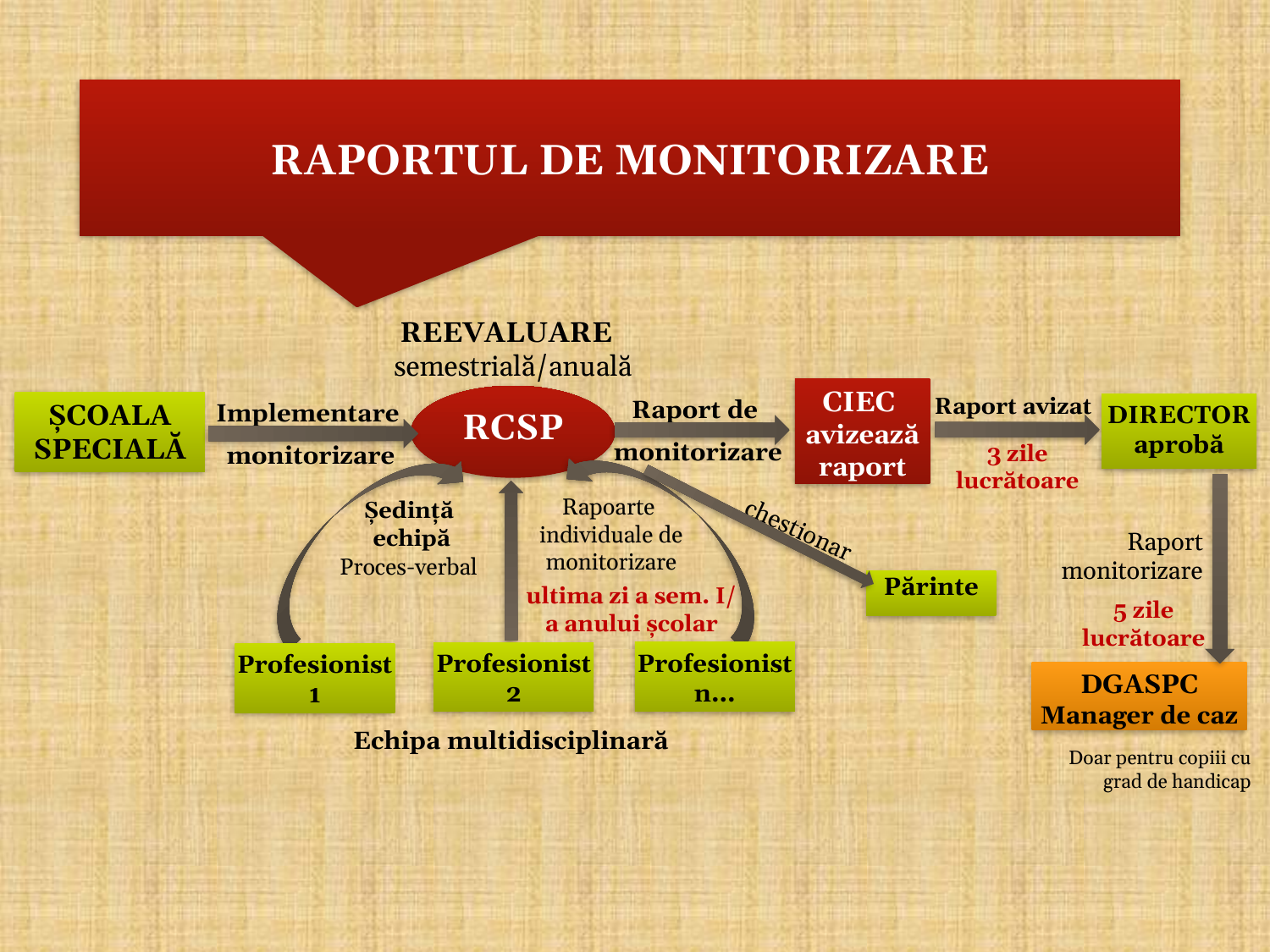

RAPORTUL DE MONITORIZARE
REEVALUARE
semestrială/anuală

CIEC
avizează raport
RCSP
Raport avizat
Raport de

 monitorizare
Implementare

 monitorizare
ȘCOALA SPECIALĂ
DIRECTOR aprobă

3 zile lucrătoare

Rapoarte
individuale de monitorizare
Ședință
echipă
Proces-verbal

chestionar
Raport monitorizare
Părinte
ultima zi a sem. I/
a anului școlar
5 zile lucrătoare
Profesionist n...
Profesionist 2
Profesionist 1
DGASPC
Manager de caz
Echipa multidisciplinară
Doar pentru copiii cu grad de handicap